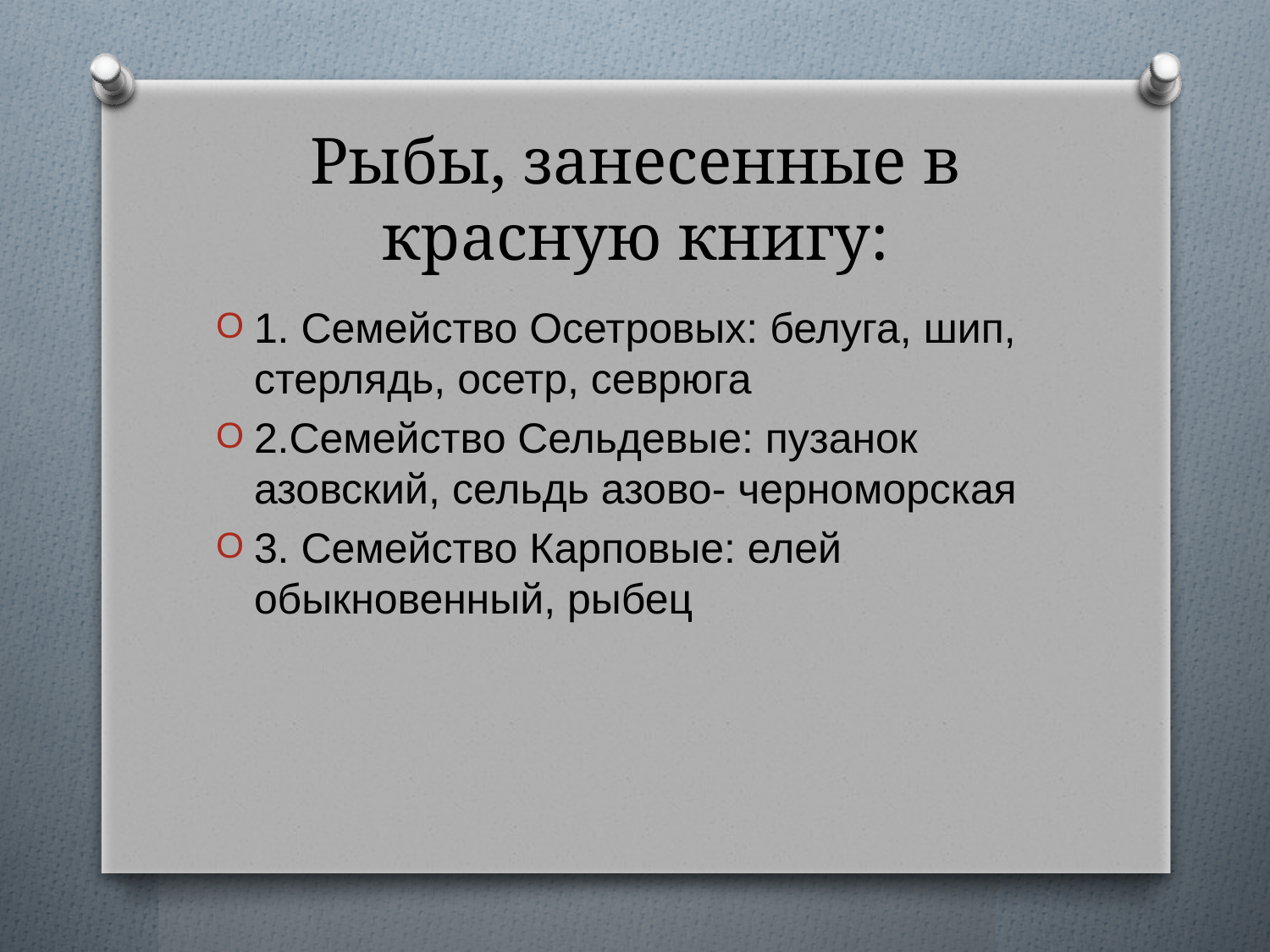

# Рыбы, занесенные в красную книгу:
1. Семейство Осетровых: белуга, шип, стерлядь, осетр, севрюга
2.Семейство Сельдевые: пузанок азовский, сельдь азово- черноморская
3. Семейство Карповые: елей обыкновенный, рыбец